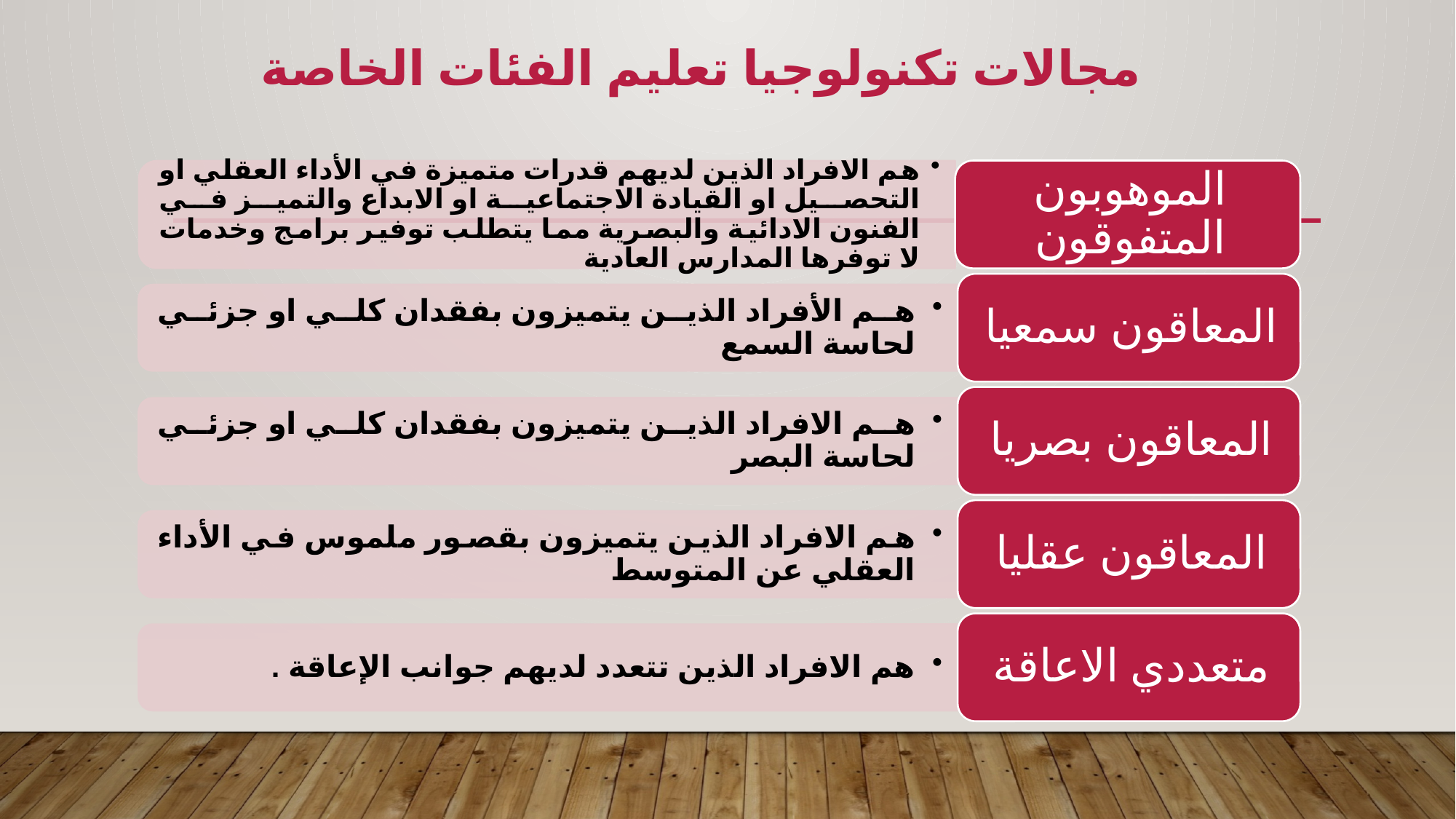

# مجالات تكنولوجيا تعليم الفئات الخاصة
هم الافراد الذين لديهم قدرات متميزة في الأداء العقلي او التحصيل او القيادة الاجتماعية او الابداع والتميز في الفنون الادائية والبصرية مما يتطلب توفير برامج وخدمات لا توفرها المدارس العادية
الموهوبون المتفوقون
هم الأفراد الذين يتميزون بفقدان كلي او جزئي لحاسة السمع
المعاقون سمعيا
هم الافراد الذين يتميزون بفقدان كلي او جزئي لحاسة البصر
المعاقون بصريا
هم الافراد الذين يتميزون بقصور ملموس في الأداء العقلي عن المتوسط
المعاقون عقليا
هم الافراد الذين تتعدد لديهم جوانب الإعاقة .
متعددي الاعاقة